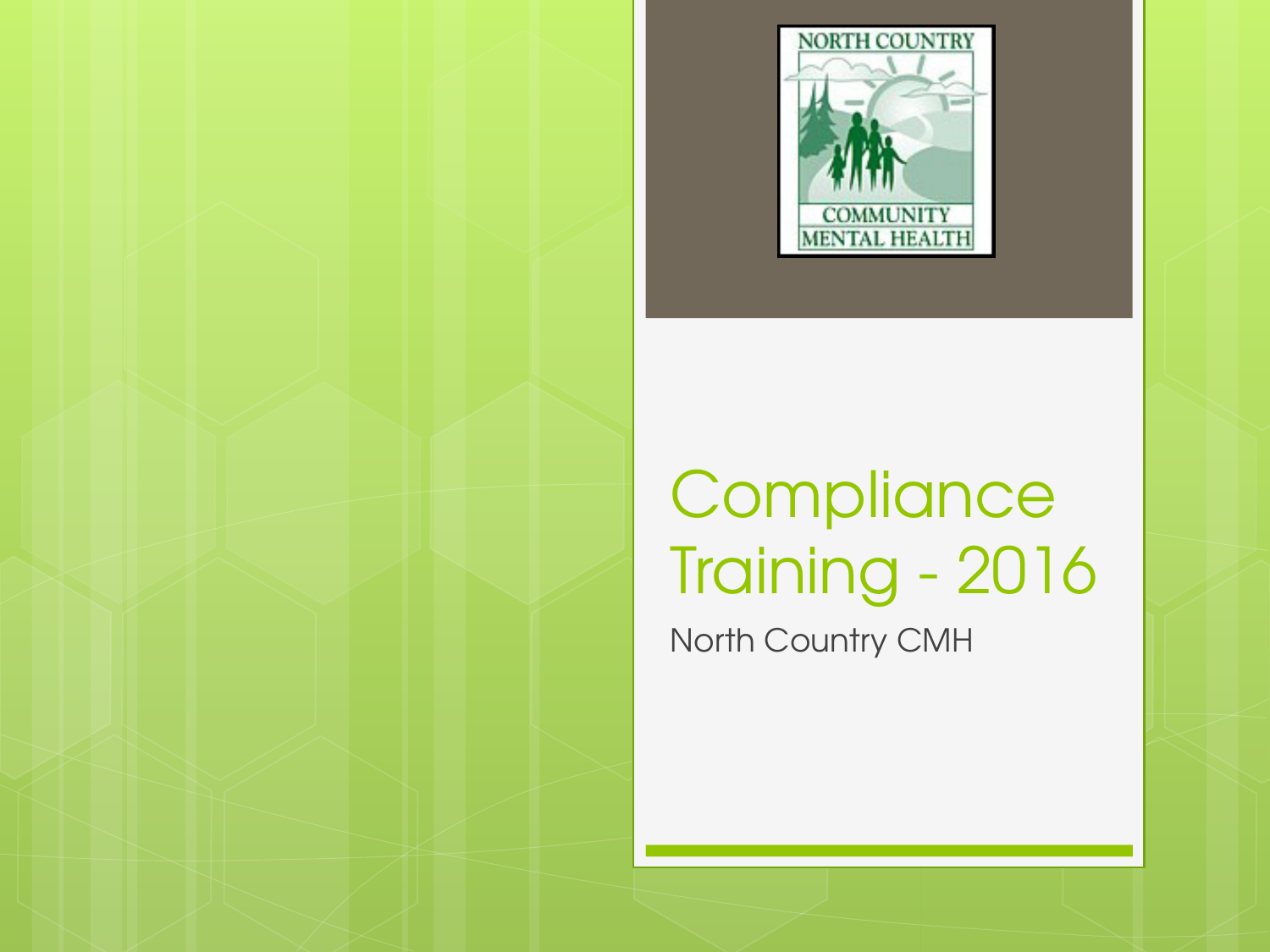

# Compliance Training - 2016
North Country CMH